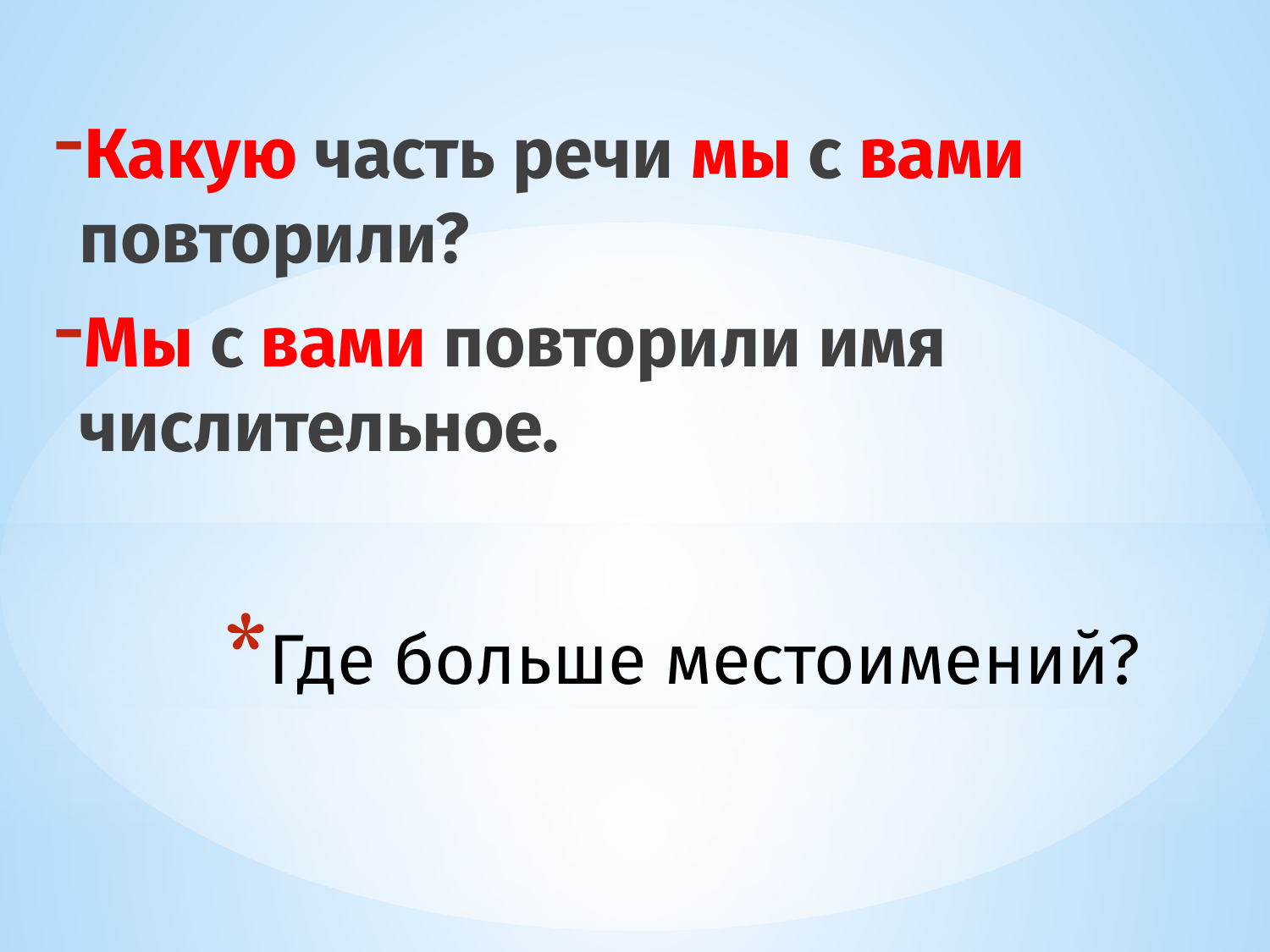

Какую часть речи мы с вами повторили?
Мы с вами повторили имя числительное.

# Где больше местоимений?